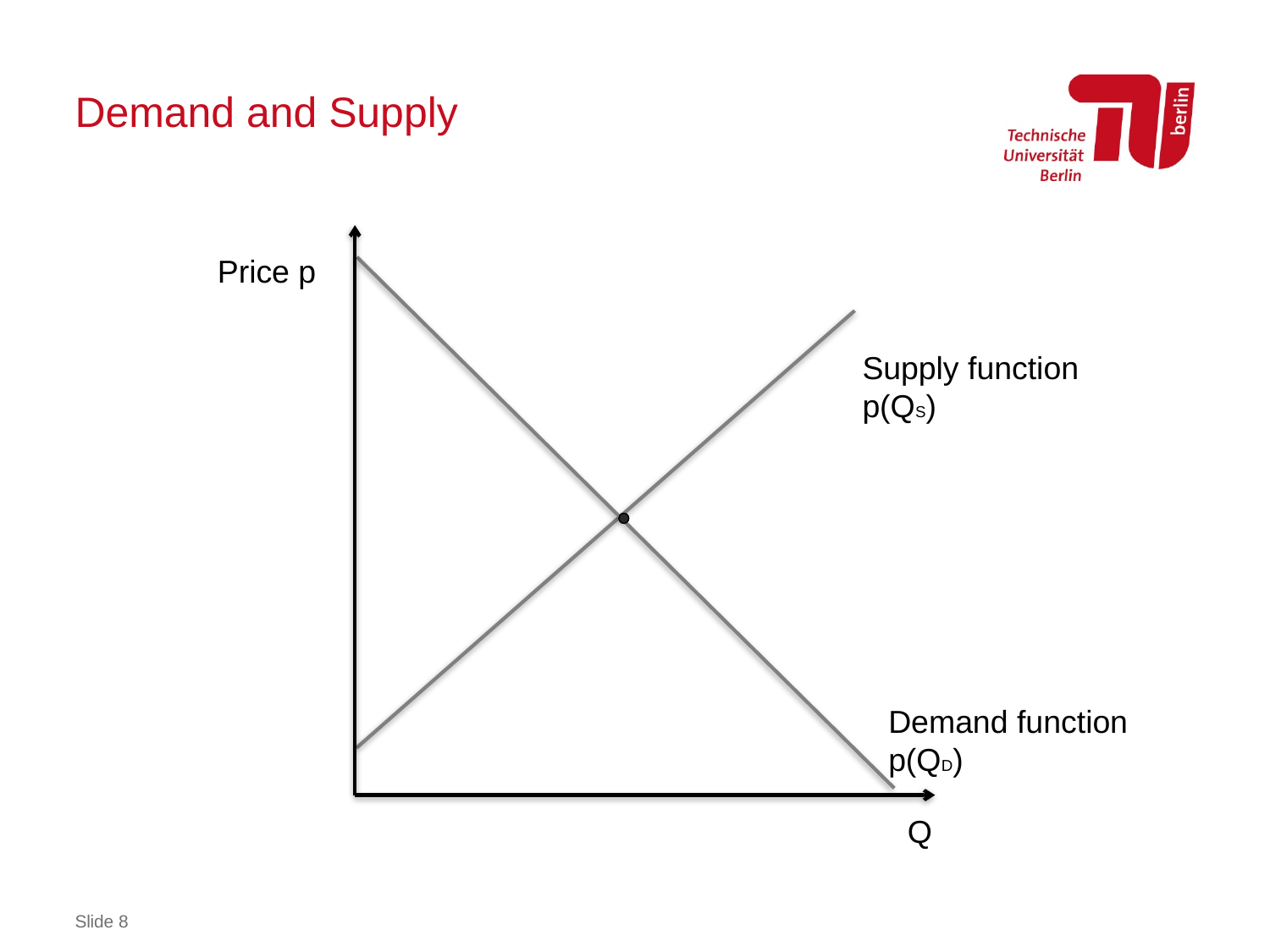

# Demand and Supply
Price p
Q
Demand function
p(QD)
Supply function
p(QS)

Slide 8